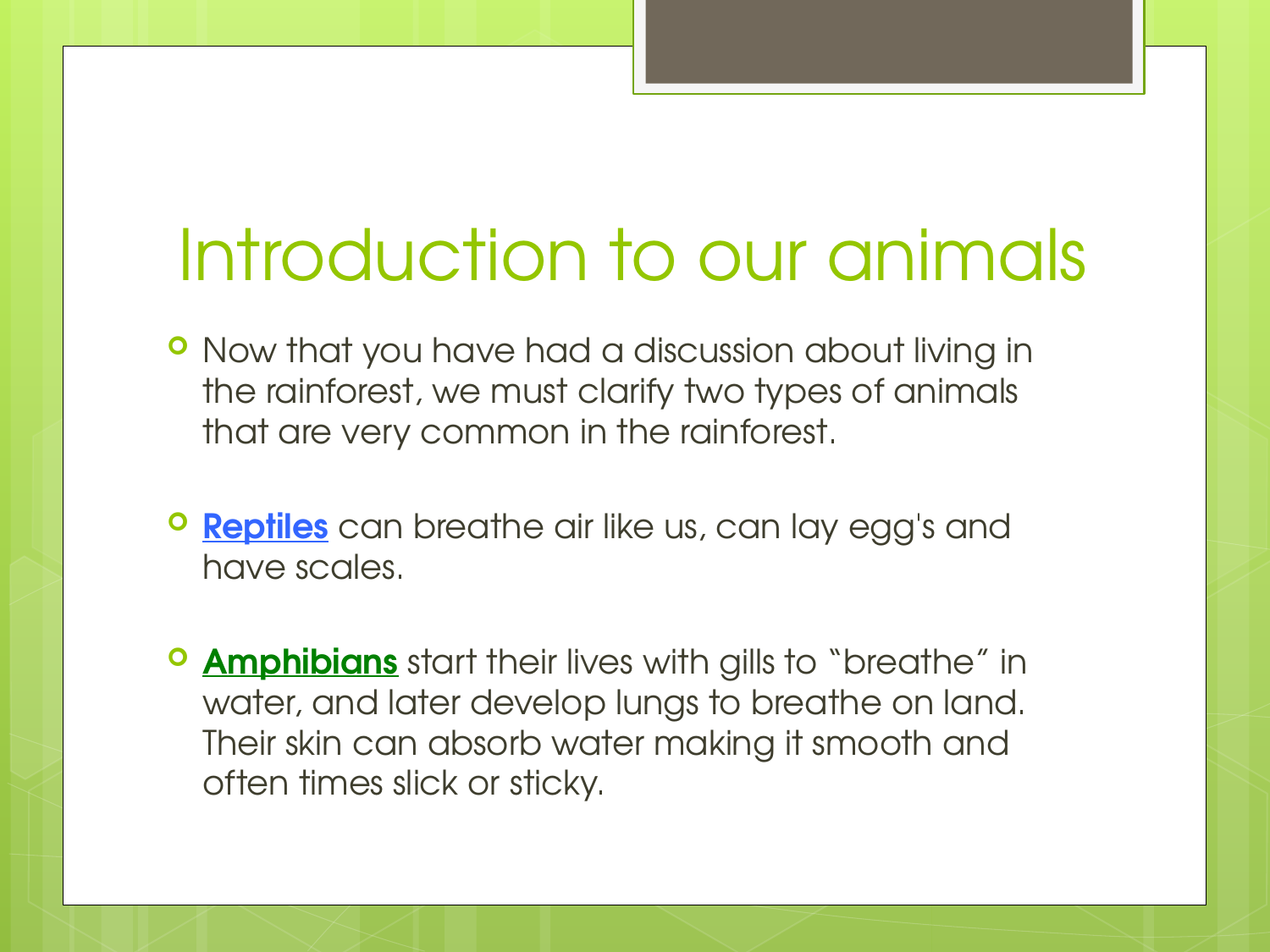

# Introduction to our animals
Now that you have had a discussion about living in the rainforest, we must clarify two types of animals that are very common in the rainforest.

Reptiles can breathe air like us, can lay egg's and have scales.

Amphibians start their lives with gills to “breathe” in water, and later develop lungs to breathe on land. Their skin can absorb water making it smooth and often times slick or sticky.